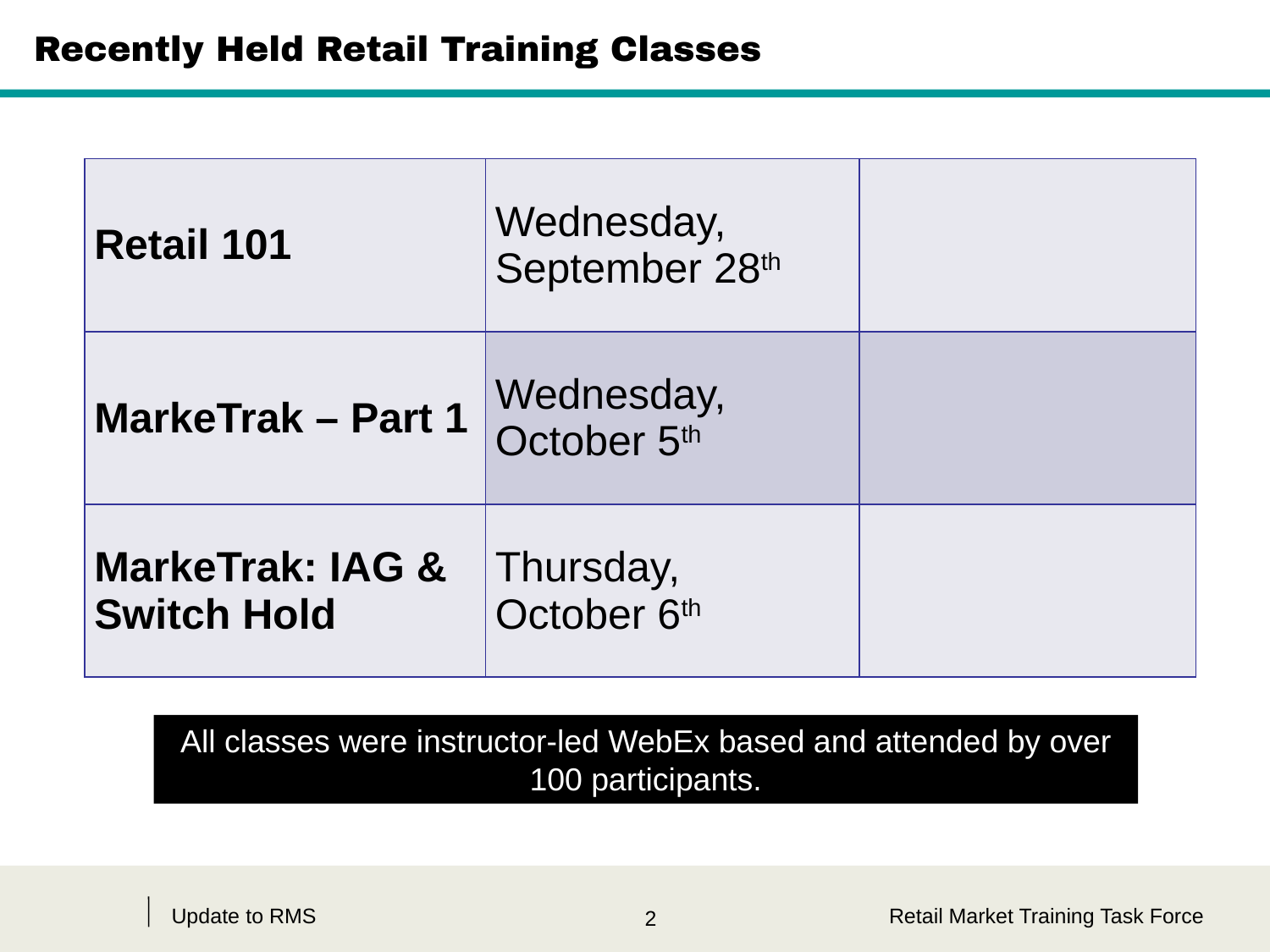

# Recently Held Retail Training Classes
| Retail 101 | Wednesday, September 28th |  |
| --- | --- | --- |
| MarkeTrak – Part 1 | Wednesday, October 5th |  |
| MarkeTrak: IAG & Switch Hold | Thursday, October 6th |  |
All classes were instructor-led WebEx based and attended by over 100 participants.
Update to RMS
Retail Market Training Task Force